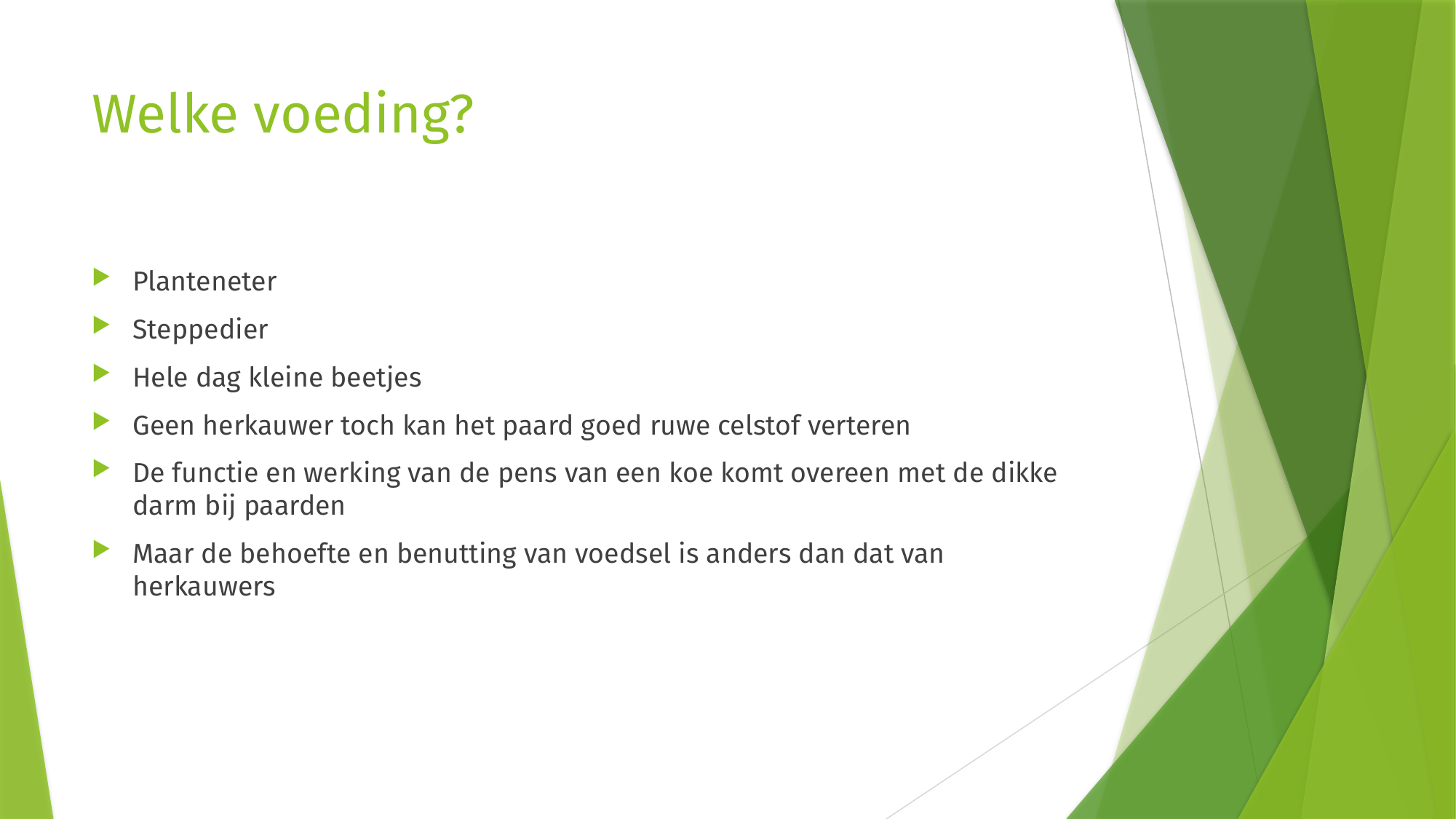

# Welke voeding?
Planteneter
Steppedier
Hele dag kleine beetjes
Geen herkauwer toch kan het paard goed ruwe celstof verteren
De functie en werking van de pens van een koe komt overeen met de dikke darm bij paarden
Maar de behoefte en benutting van voedsel is anders dan dat van herkauwers